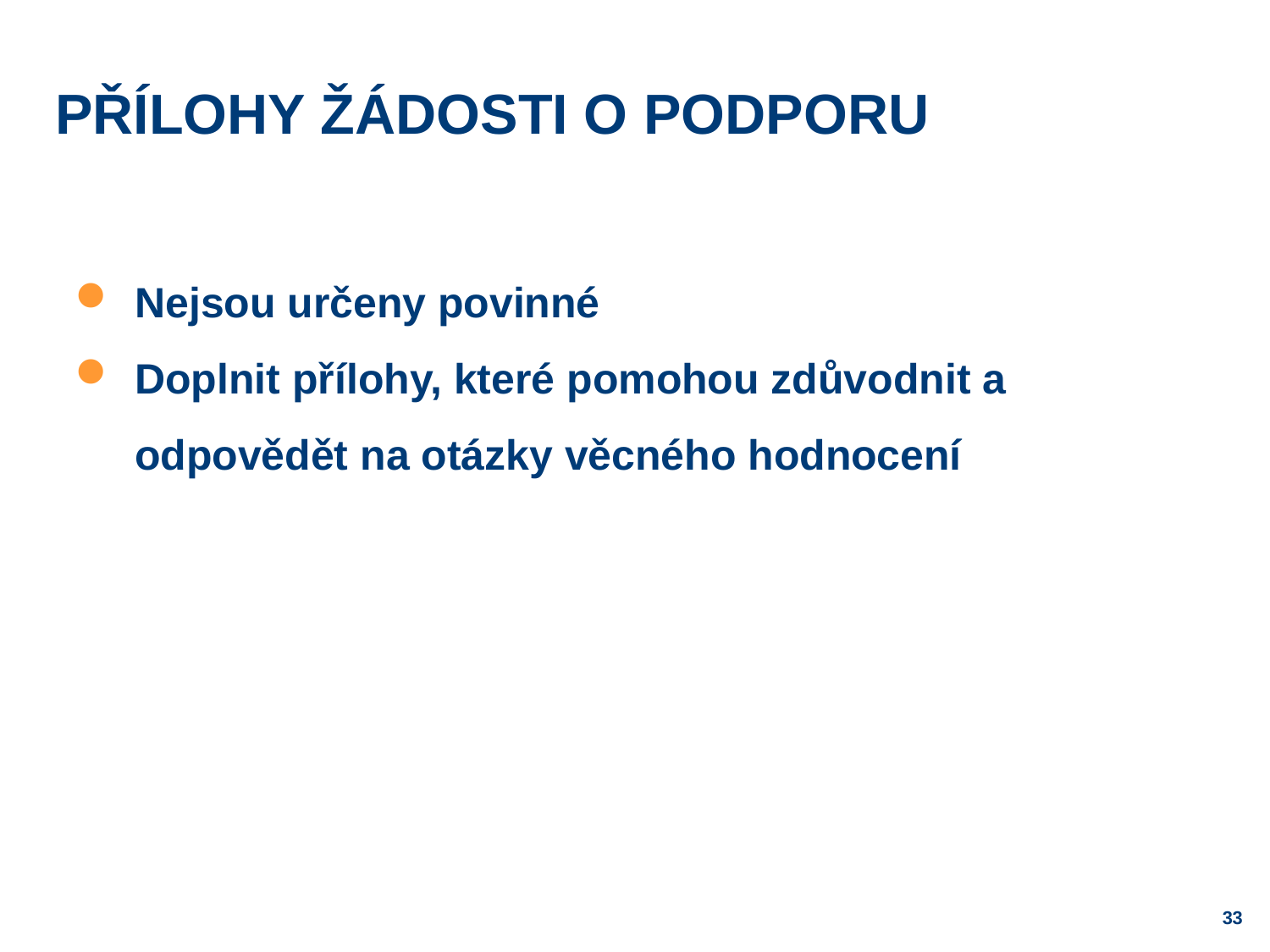

# Přílohy žádosti o podporu
Nejsou určeny povinné
Doplnit přílohy, které pomohou zdůvodnit a odpovědět na otázky věcného hodnocení

33